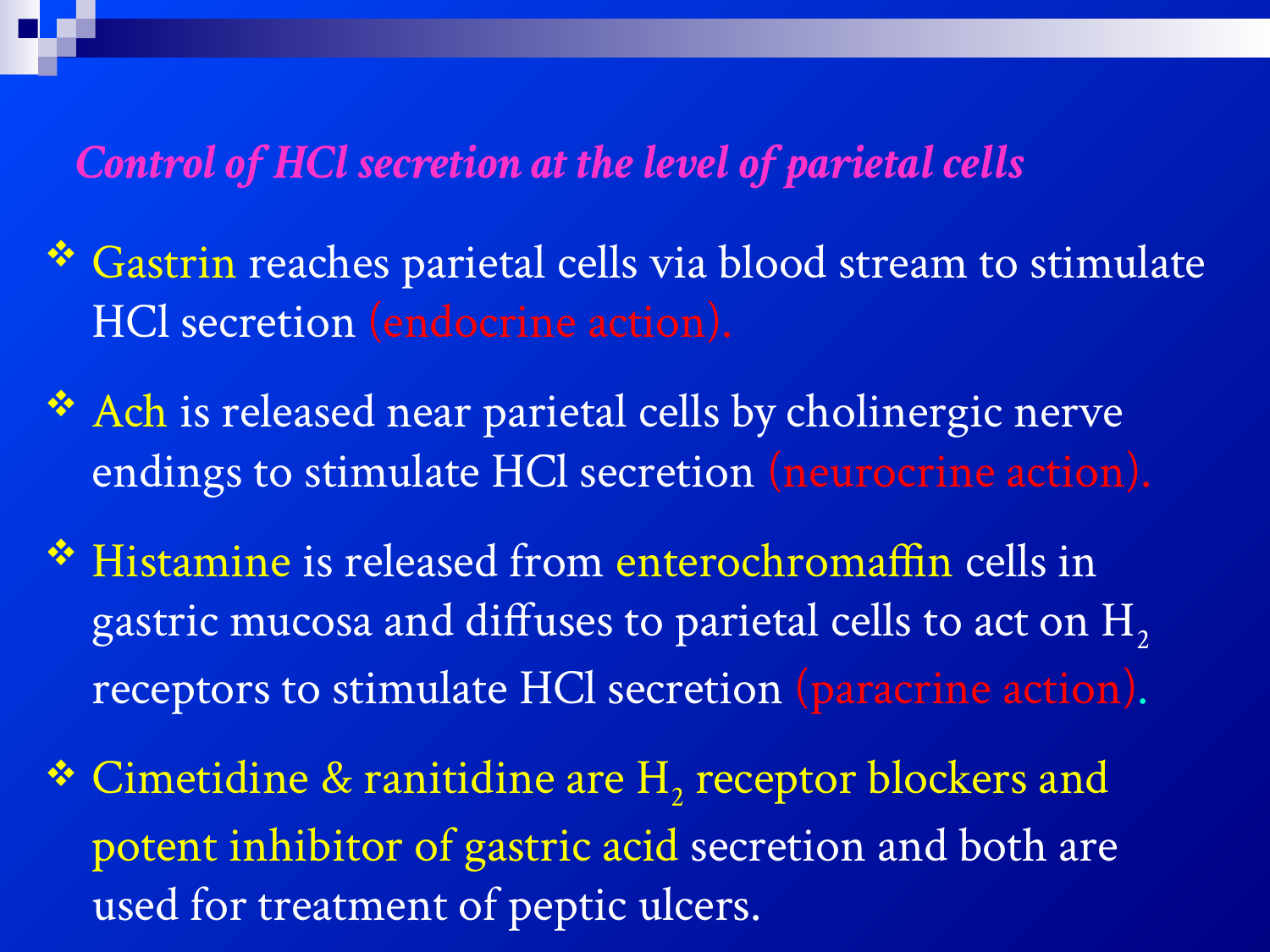

# Control of HCl secretion at the level of parietal cells
Gastrin reaches parietal cells via blood stream to stimulate HCl secretion (endocrine action).
Ach is released near parietal cells by cholinergic nerve endings to stimulate HCl secretion (neurocrine action).
Histamine is released from enterochromaffin cells in gastric mucosa and diffuses to parietal cells to act on H2 receptors to stimulate HCl secretion (paracrine action).
Cimetidine & ranitidine are H2 receptor blockers and potent inhibitor of gastric acid secretion and both are used for treatment of peptic ulcers.